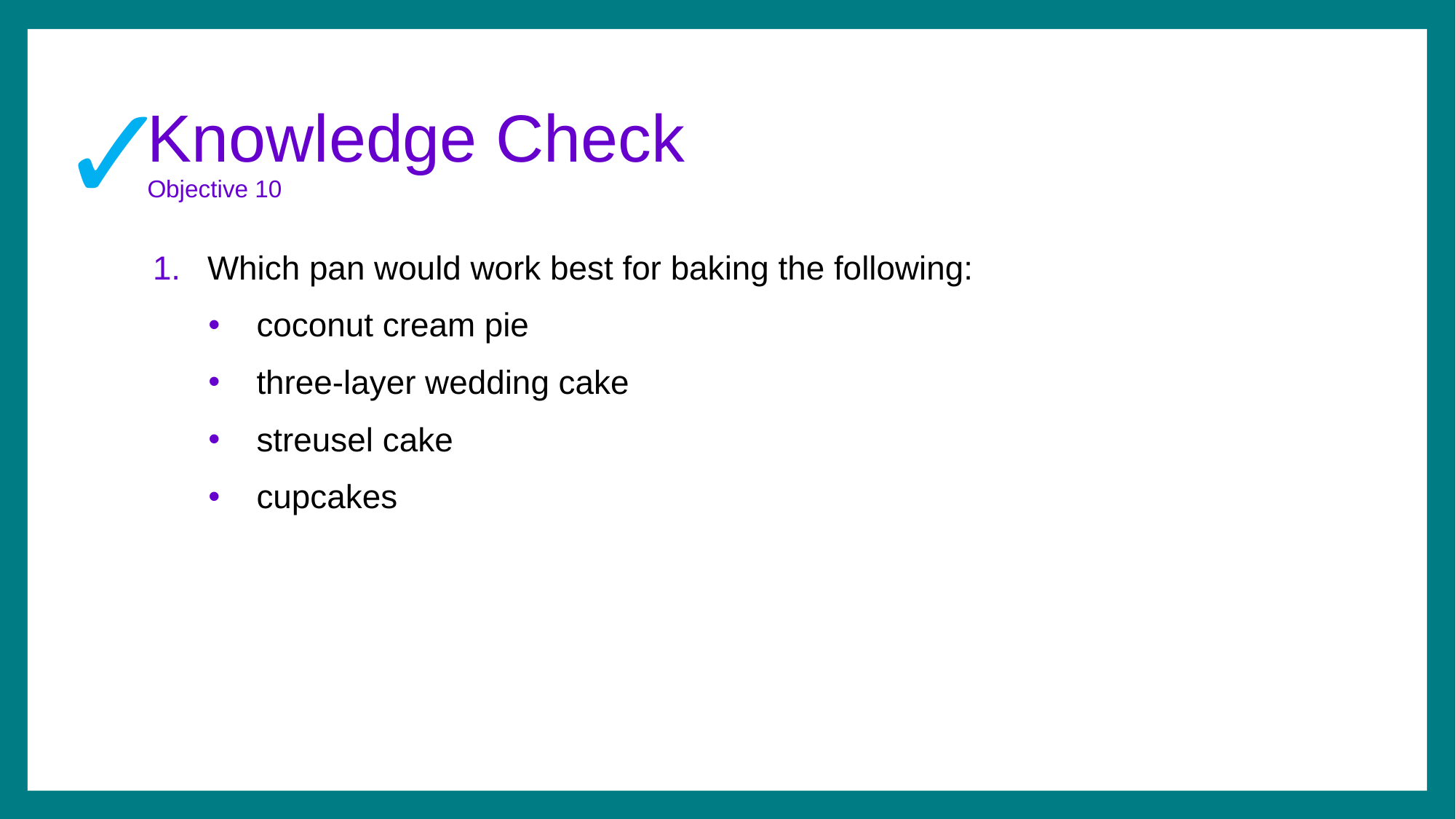

✓
# Knowledge Check Objective 10
Which pan would work best for baking the following:
coconut cream pie
three-layer wedding cake
streusel cake
cupcakes